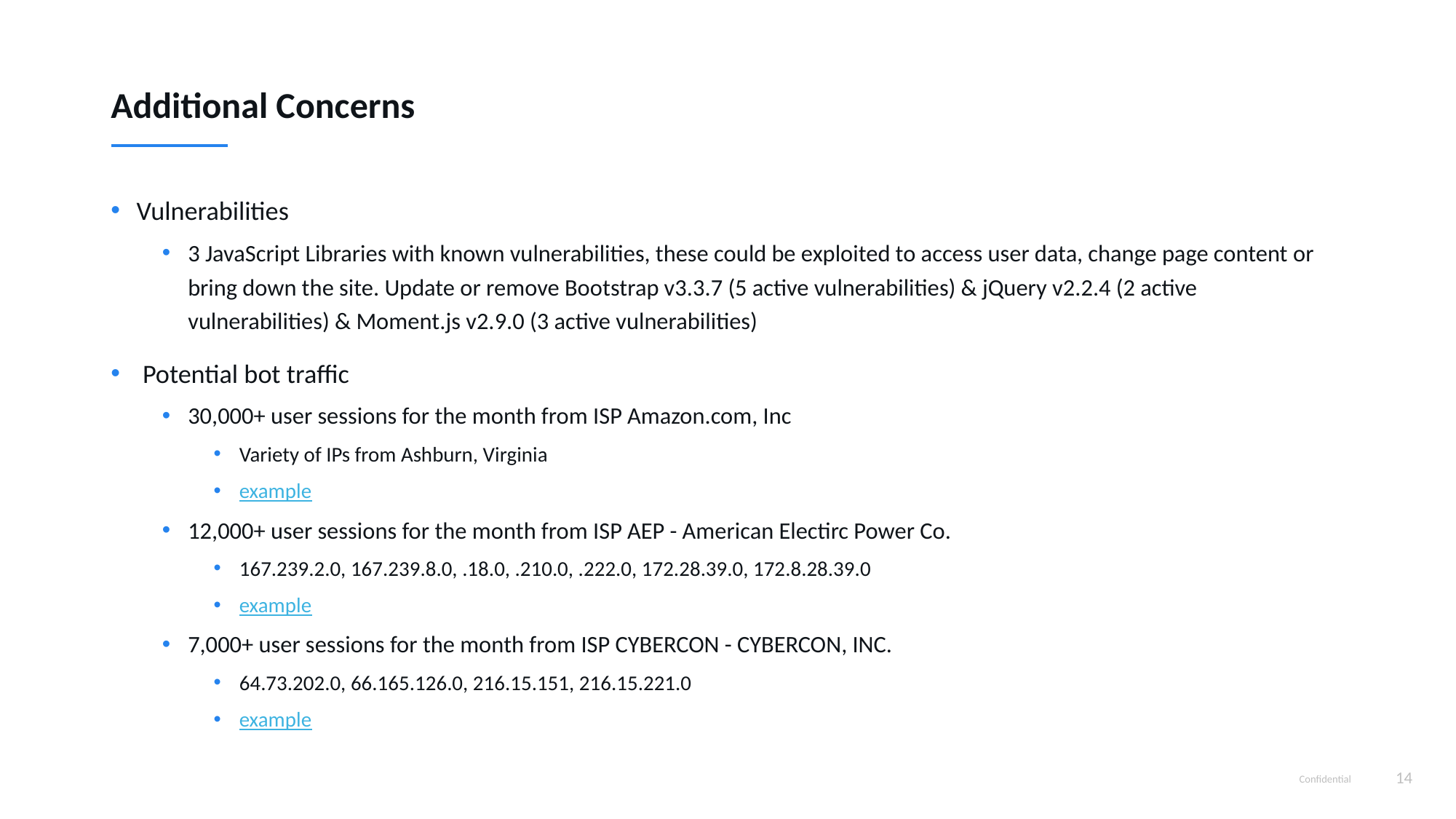

# Additional Concerns
Vulnerabilities
3 JavaScript Libraries with known vulnerabilities, these could be exploited to access user data, change page content or bring down the site. Update or remove Bootstrap v3.3.7 (5 active vulnerabilities) & jQuery v2.2.4 (2 active vulnerabilities) & Moment.js v2.9.0 (3 active vulnerabilities)
 Potential bot traffic
30,000+ user sessions for the month from ISP Amazon.com, Inc
Variety of IPs from Ashburn, Virginia
example
12,000+ user sessions for the month from ISP AEP - American Electirc Power Co.
167.239.2.0, 167.239.8.0, .18.0, .210.0, .222.0, 172.28.39.0, 172.8.28.39.0
example
7,000+ user sessions for the month from ISP CYBERCON - CYBERCON, INC.
64.73.202.0, 66.165.126.0, 216.15.151, 216.15.221.0
example